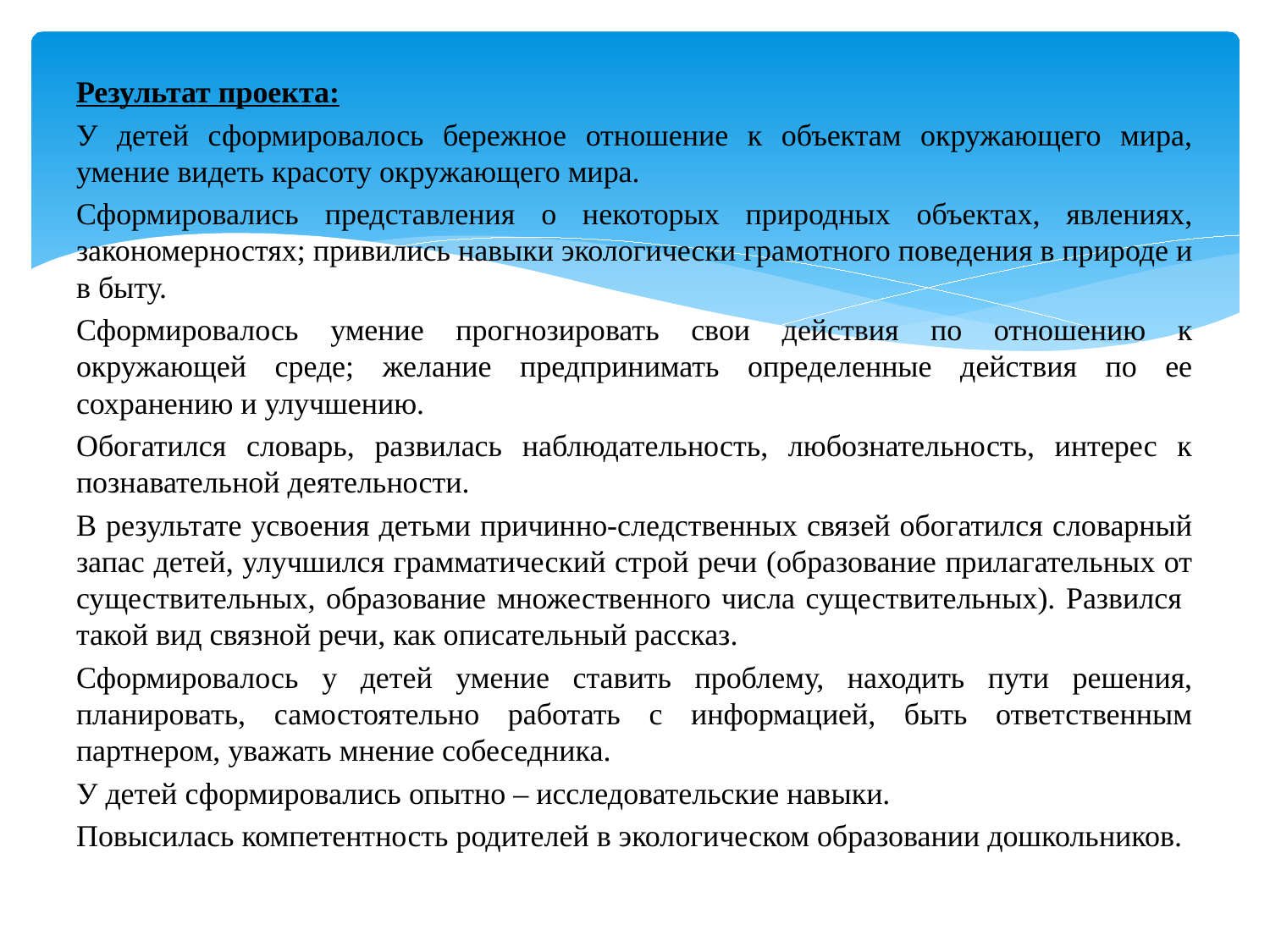

#
Результат проекта:
У детей сформировалось бережное отношение к объектам окружающего мира, умение видеть красоту окружающего мира.
Сформировались представления о некоторых природных объектах, явлениях, закономерностях; привились навыки экологически грамотного поведения в природе и в быту.
Сформировалось умение прогнозировать свои действия по отношению к окружающей среде; желание предпринимать определенные действия по ее сохранению и улучшению.
Обогатился словарь, развилась наблюдательность, любознательность, интерес к познавательной деятельности.
В результате усвоения детьми причинно-следственных связей обогатился словарный запас детей, улучшился грамматический строй речи (образование прилагательных от существительных, образование множественного числа существительных). Развился  такой вид связной речи, как описательный рассказ.
Сформировалось у детей умение ставить проблему, находить пути решения, планировать, самостоятельно работать с информацией, быть ответственным партнером, уважать мнение собеседника.
У детей сформировались опытно – исследовательские навыки.
Повысилась компетентность родителей в экологическом образовании дошкольников.